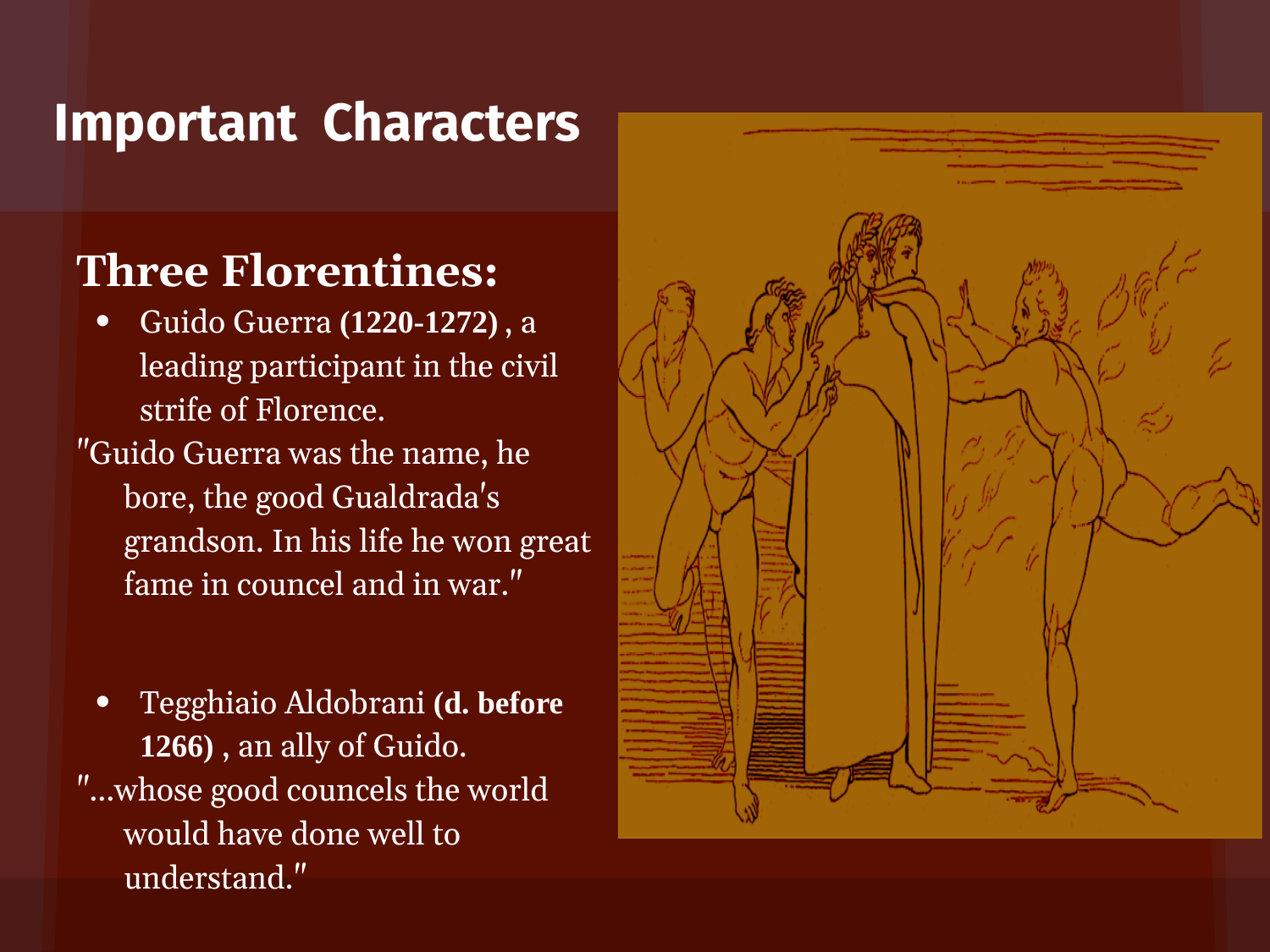

# Important  Characters

Three Florentines:
Guido Guerra (1220-1272) , a leading participant in the civil strife of Florence.
"Guido Guerra was the name, he bore, the good Gualdrada's grandson. In his life he won great fame in councel and in war."

Tegghiaio Aldobrani (d. before 1266) , an ally of Guido.
"...whose good councels the world would have done well to understand."